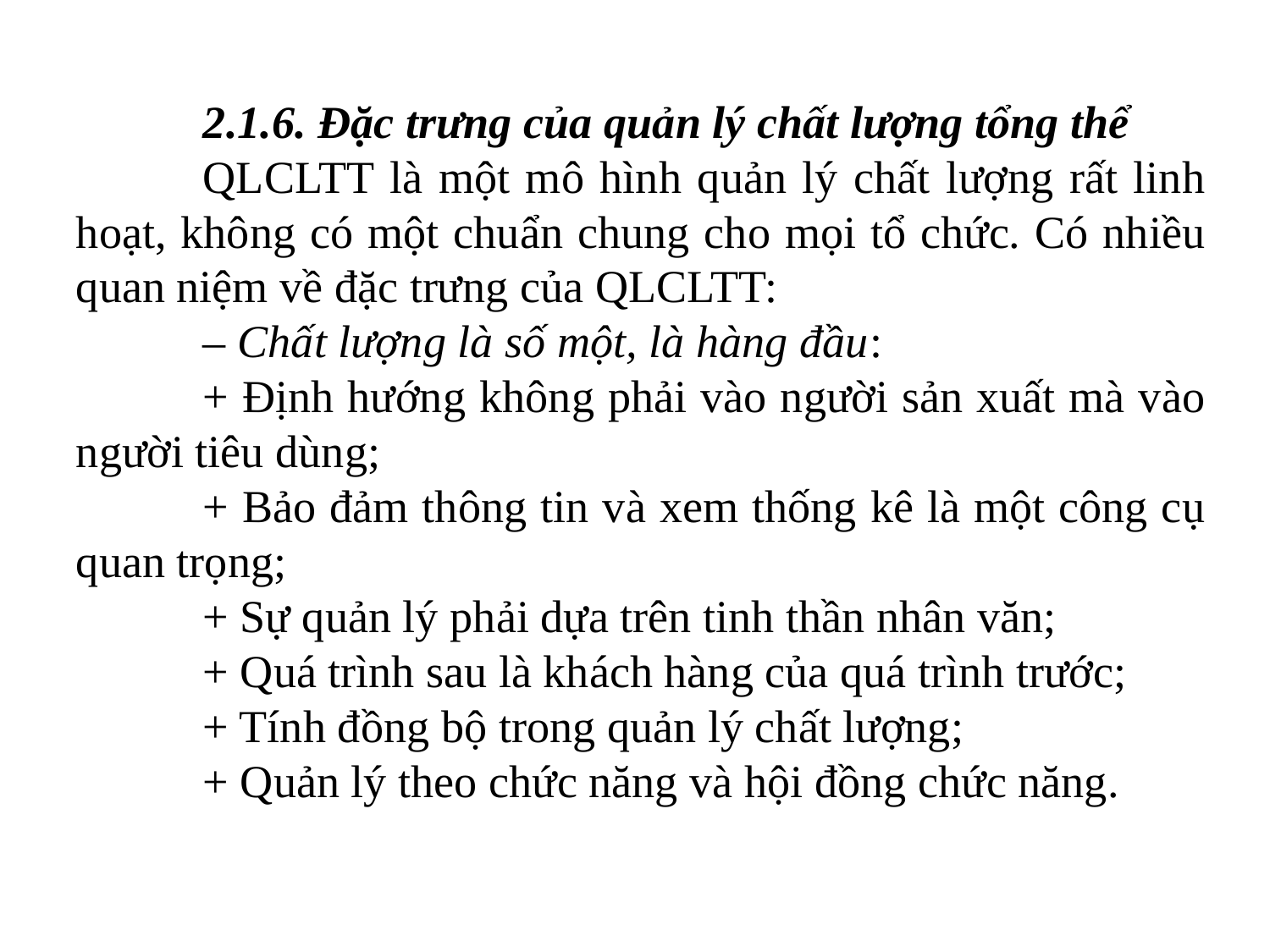

2.1.6. Đặc trưng của quản lý chất lượng tổng thể
	QLCLTT là một mô hình quản lý chất lượng rất linh hoạt, không có một chuẩn chung cho mọi tổ chức. Có nhiều quan niệm về đặc trưng của QLCLTT:
	– Chất lượng là số một, là hàng đầu:
	+ Định hướng không phải vào người sản xuất mà vào người tiêu dùng;
	+ Bảo đảm thông tin và xem thống kê là một công cụ quan trọng;
	+ Sự quản lý phải dựa trên tinh thần nhân văn;
	+ Quá trình sau là khách hàng của quá trình trước;
	+ Tính đồng bộ trong quản lý chất lượng;
	+ Quản lý theo chức năng và hội đồng chức năng.